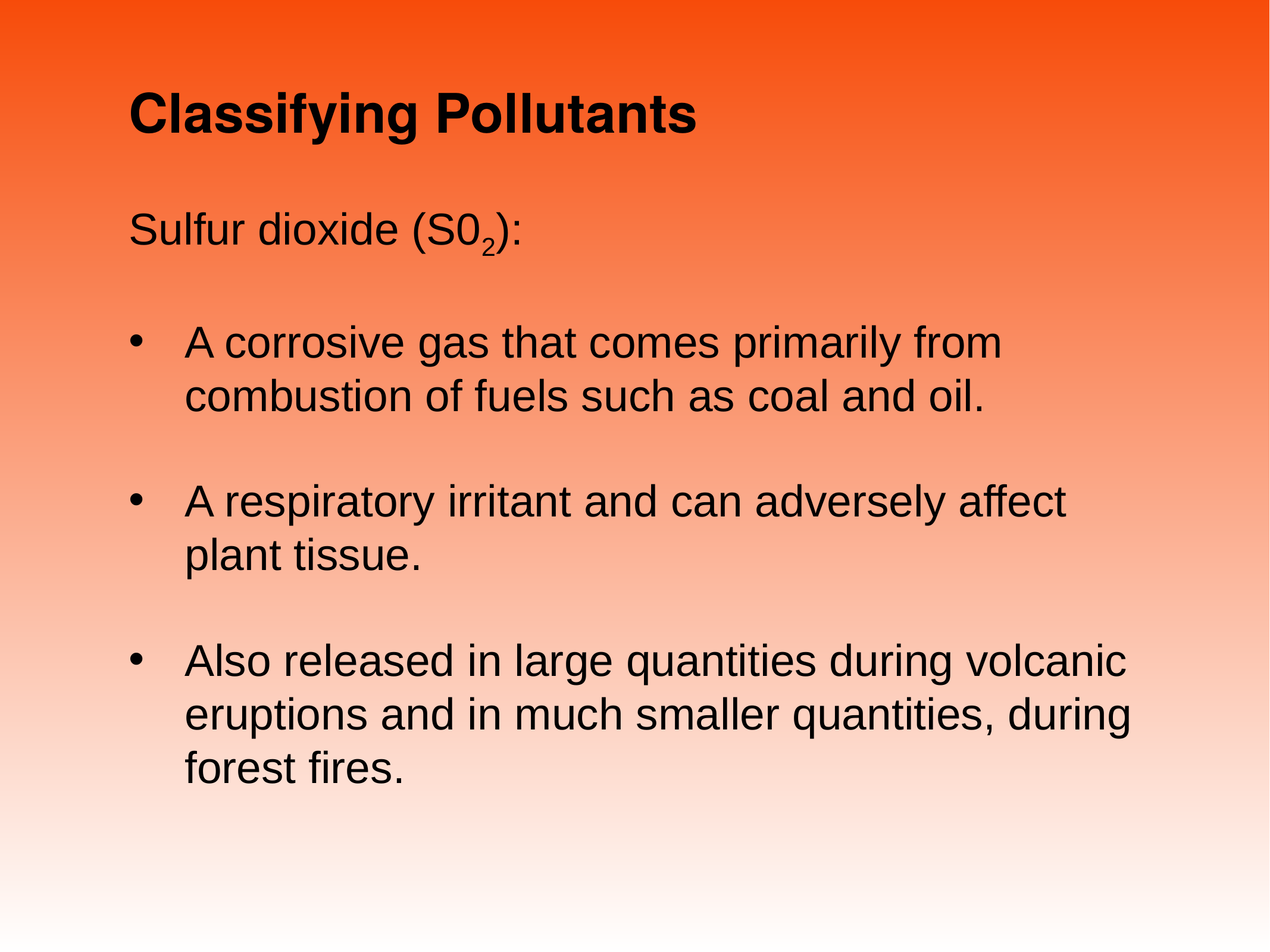

# Classifying Pollutants
Sulfur dioxide (S02):
A corrosive gas that comes primarily from combustion of fuels such as coal and oil.
A respiratory irritant and can adversely affect plant tissue.
Also released in large quantities during volcanic eruptions and in much smaller quantities, during forest fires.